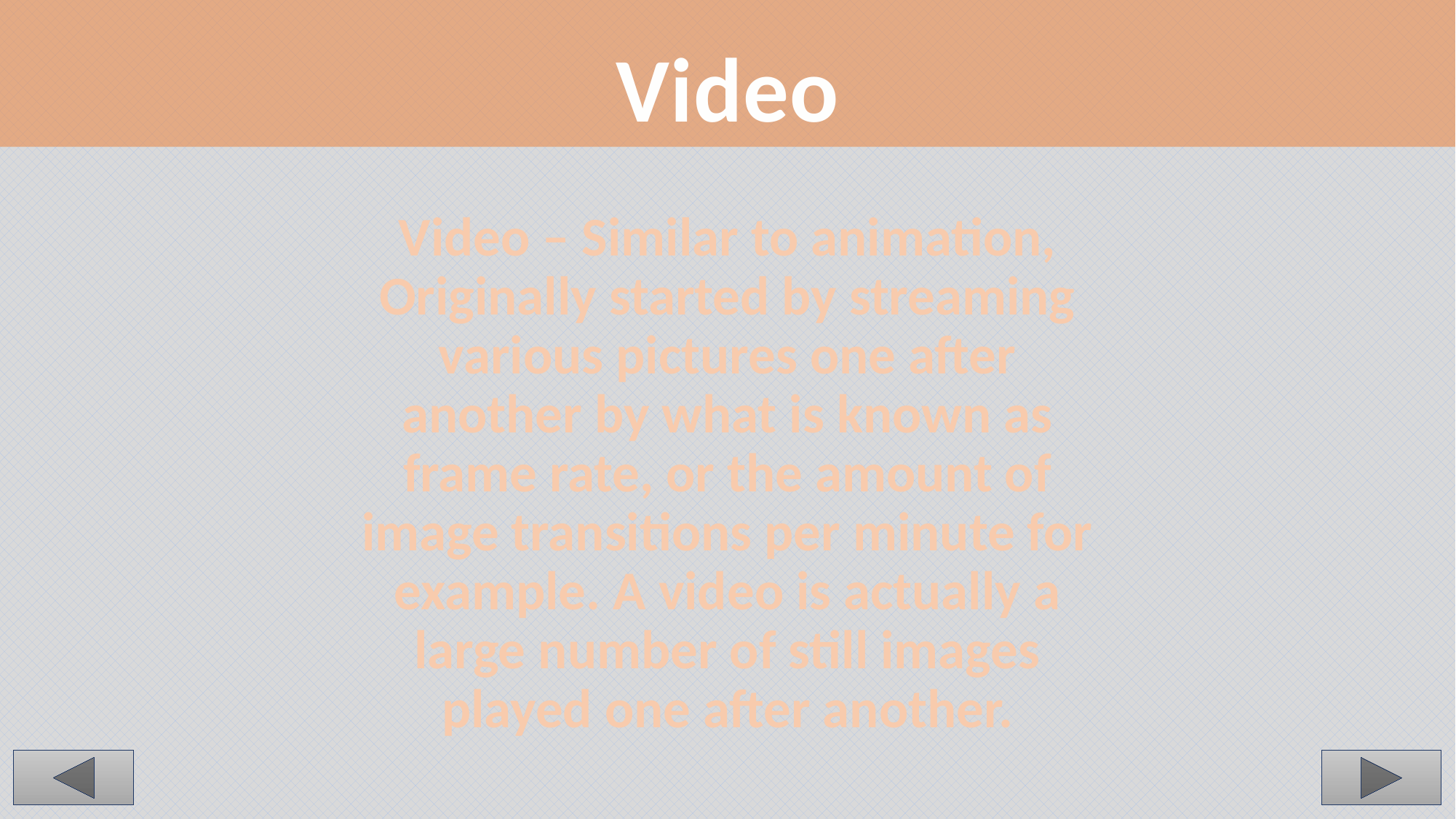

Video
Video – Similar to animation, Originally started by streaming various pictures one after another by what is known as frame rate, or the amount of image transitions per minute for example. A video is actually a large number of still images played one after another.